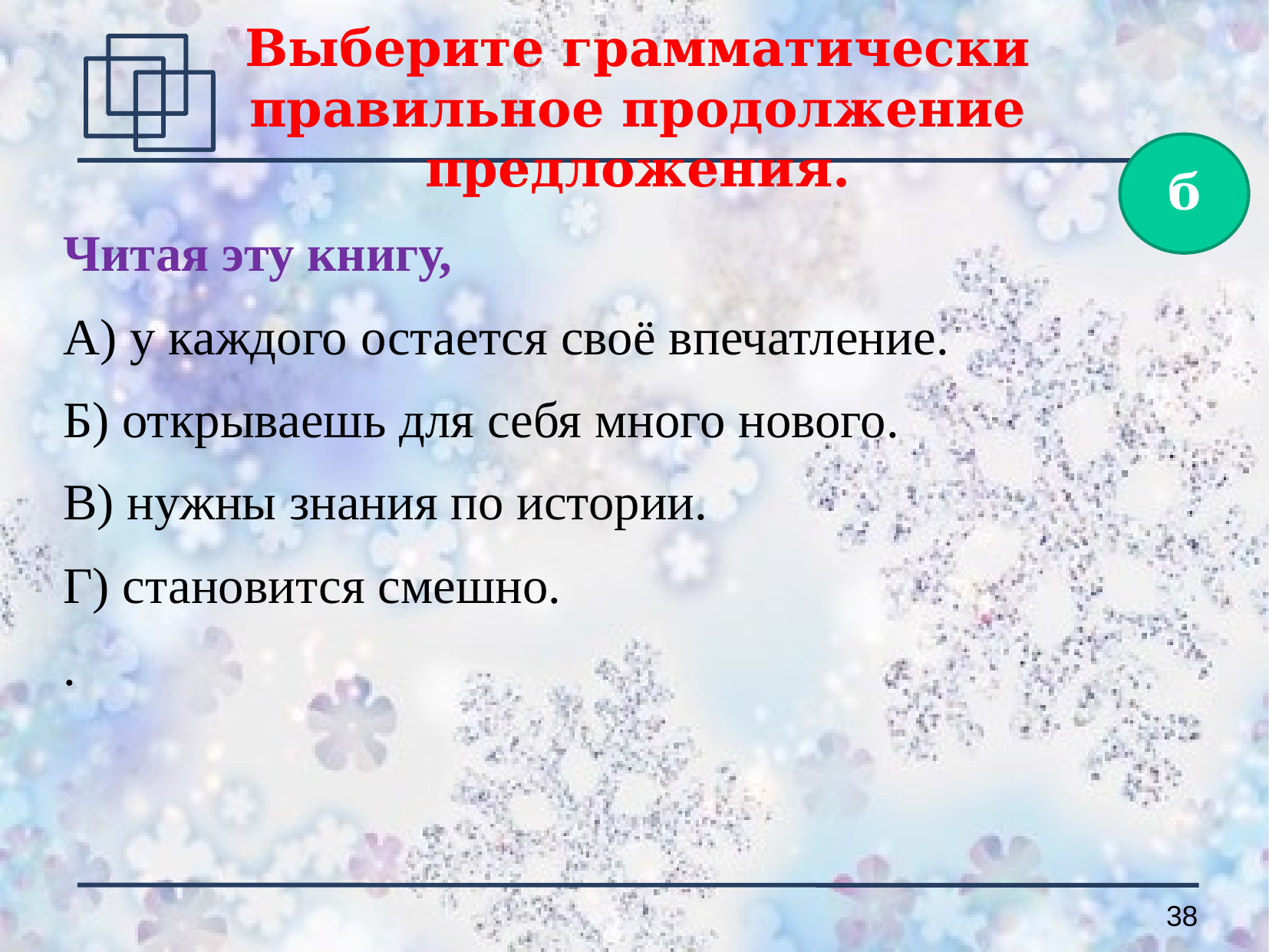

# Выберите грамматически правильное продолжение предложения.
б
Читая эту книгу,
А) у каждого остается своё впечатление.
Б) открываешь для себя много нового.
В) нужны знания по истории.
Г) становится смешно.
.